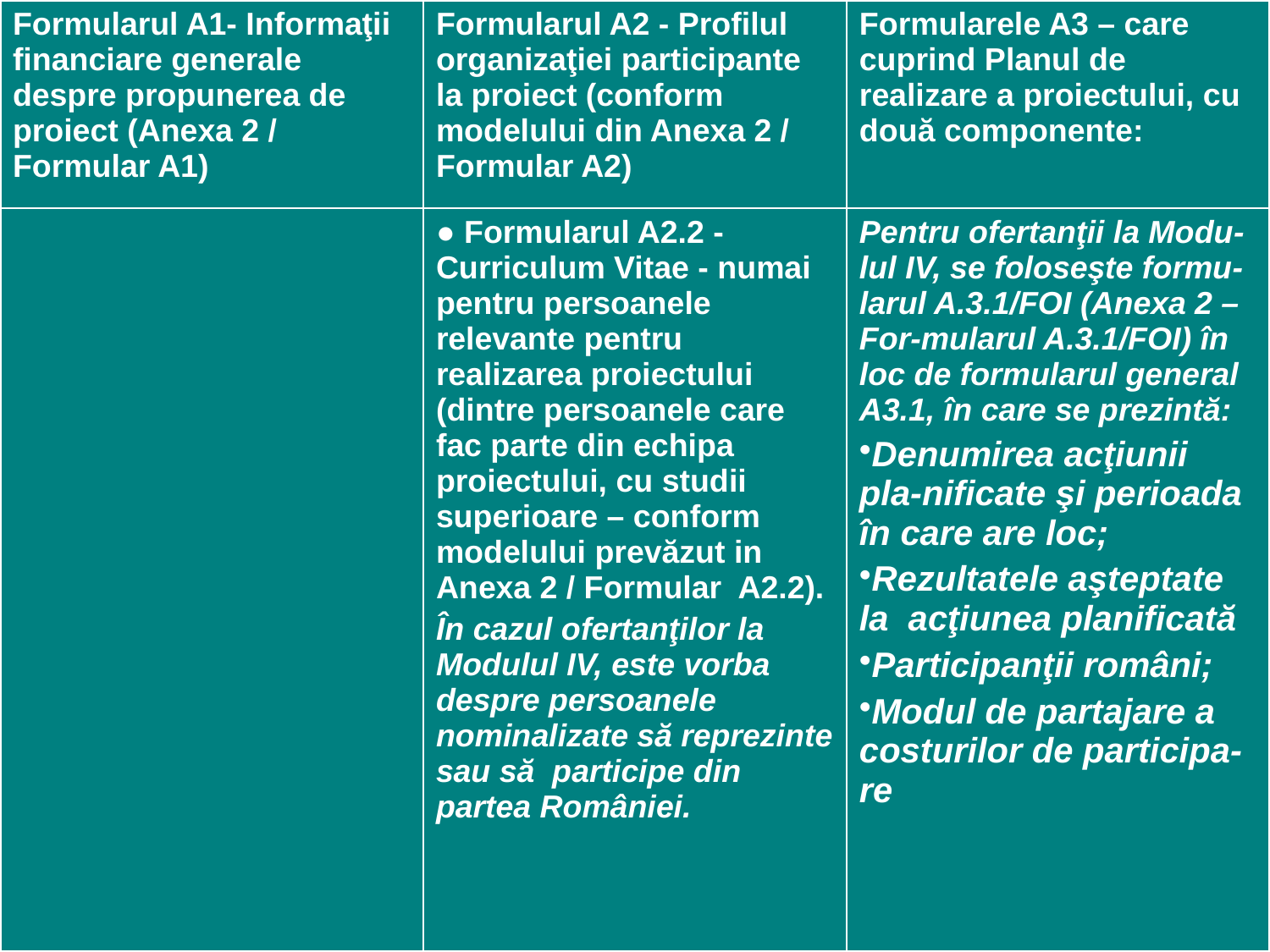

| Formularul A1- Informaţii financiare generale despre propunerea de proiect (Anexa 2 / Formular A1) | Formularul A2 - Profilul organizaţiei participante la proiect (conform modelului din Anexa 2 / Formular A2) | Formularele A3 – care cuprind Planul de realizare a proiectului, cu două componente: |
| --- | --- | --- |
|  | ● Formularul A2.2 - Curriculum Vitae - numai pentru persoanele relevante pentru realizarea proiectului (dintre persoanele care fac parte din echipa proiectului, cu studii superioare – conform modelului prevăzut in Anexa 2 / Formular A2.2). În cazul ofertanţilor la Modulul IV, este vorba despre persoanele nominalizate să reprezinte sau să participe din partea României. | Pentru ofertanţii la Modu-lul IV, se foloseşte formu-larul A.3.1/FOI (Anexa 2 – For-mularul A.3.1/FOI) în loc de formularul general A3.1, în care se prezintă: Denumirea acţiunii pla-nificate şi perioada în care are loc; Rezultatele aşteptate la acţiunea planificată Participanţii români; Modul de partajare a costurilor de participa-re |